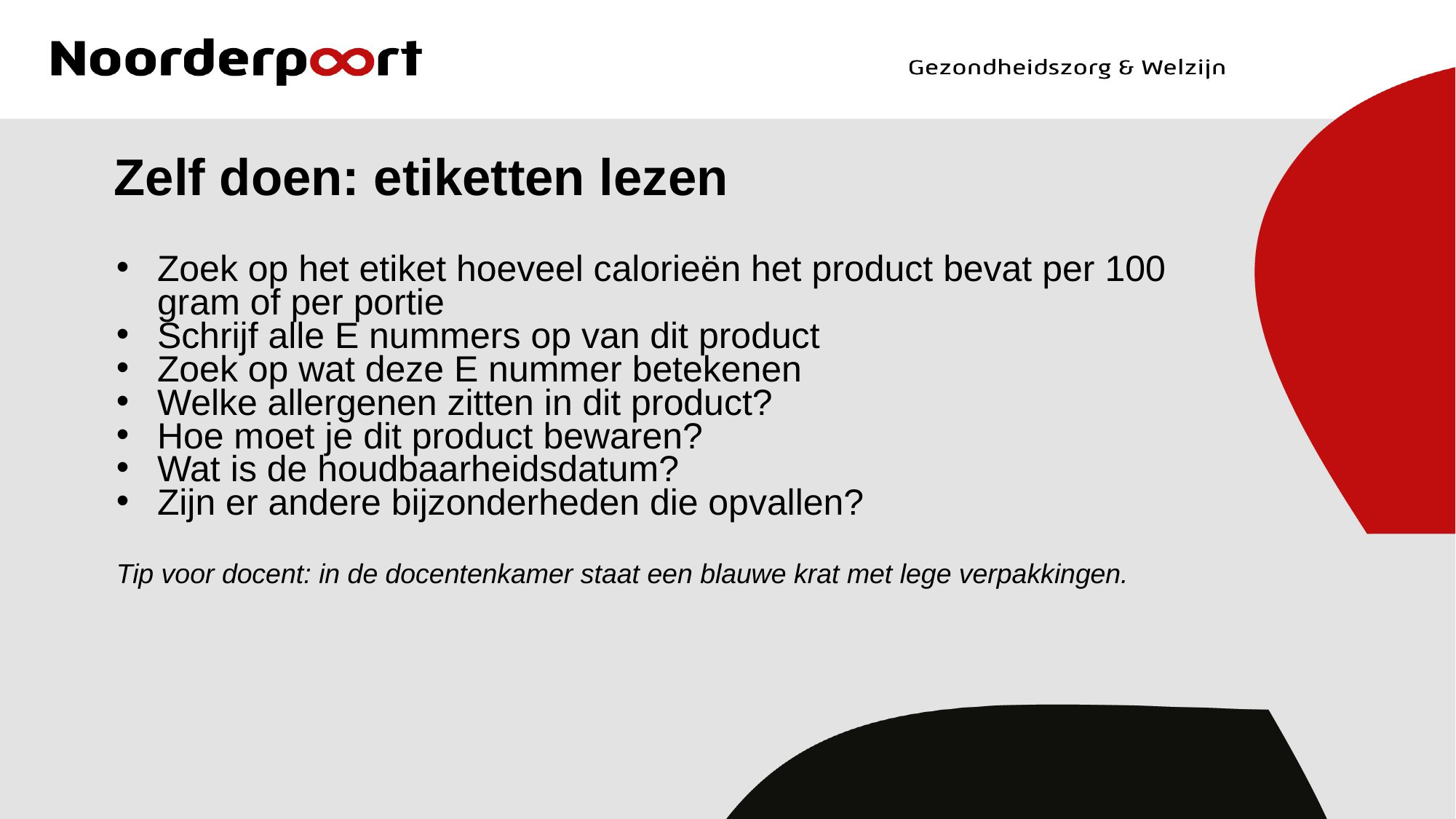

# Zelf doen: etiketten lezen
Zoek op het etiket hoeveel calorieën het product bevat per 100 gram of per portie
Schrijf alle E nummers op van dit product
Zoek op wat deze E nummer betekenen
Welke allergenen zitten in dit product?
Hoe moet je dit product bewaren?
Wat is de houdbaarheidsdatum?
Zijn er andere bijzonderheden die opvallen?

Tip voor docent: in de docentenkamer staat een blauwe krat met lege verpakkingen.